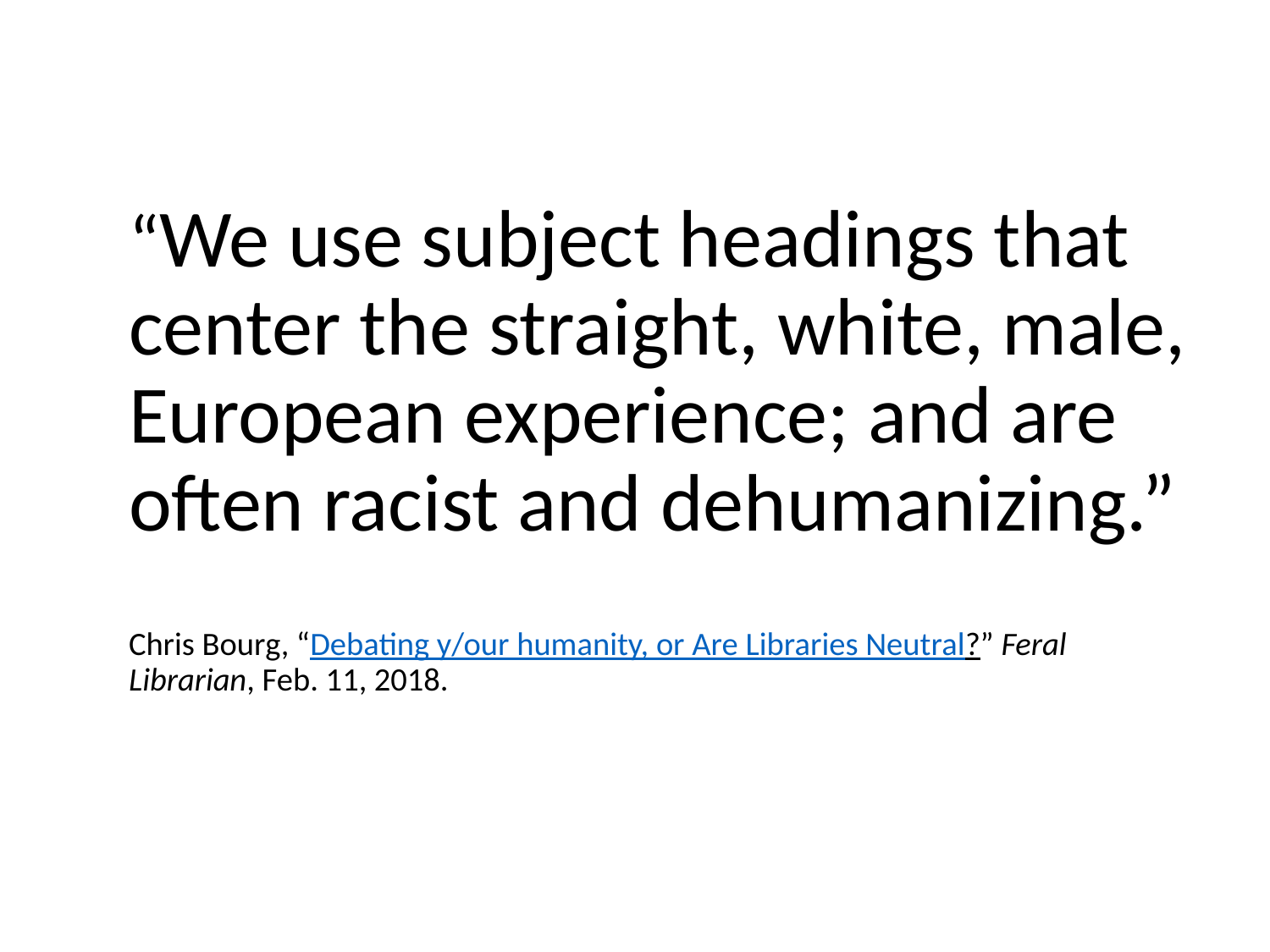

“We use subject headings that center the straight, white, male, European experience; and are often racist and dehumanizing.”
Chris Bourg, “Debating y/our humanity, or Are Libraries Neutral?” Feral Librarian, Feb. 11, 2018.